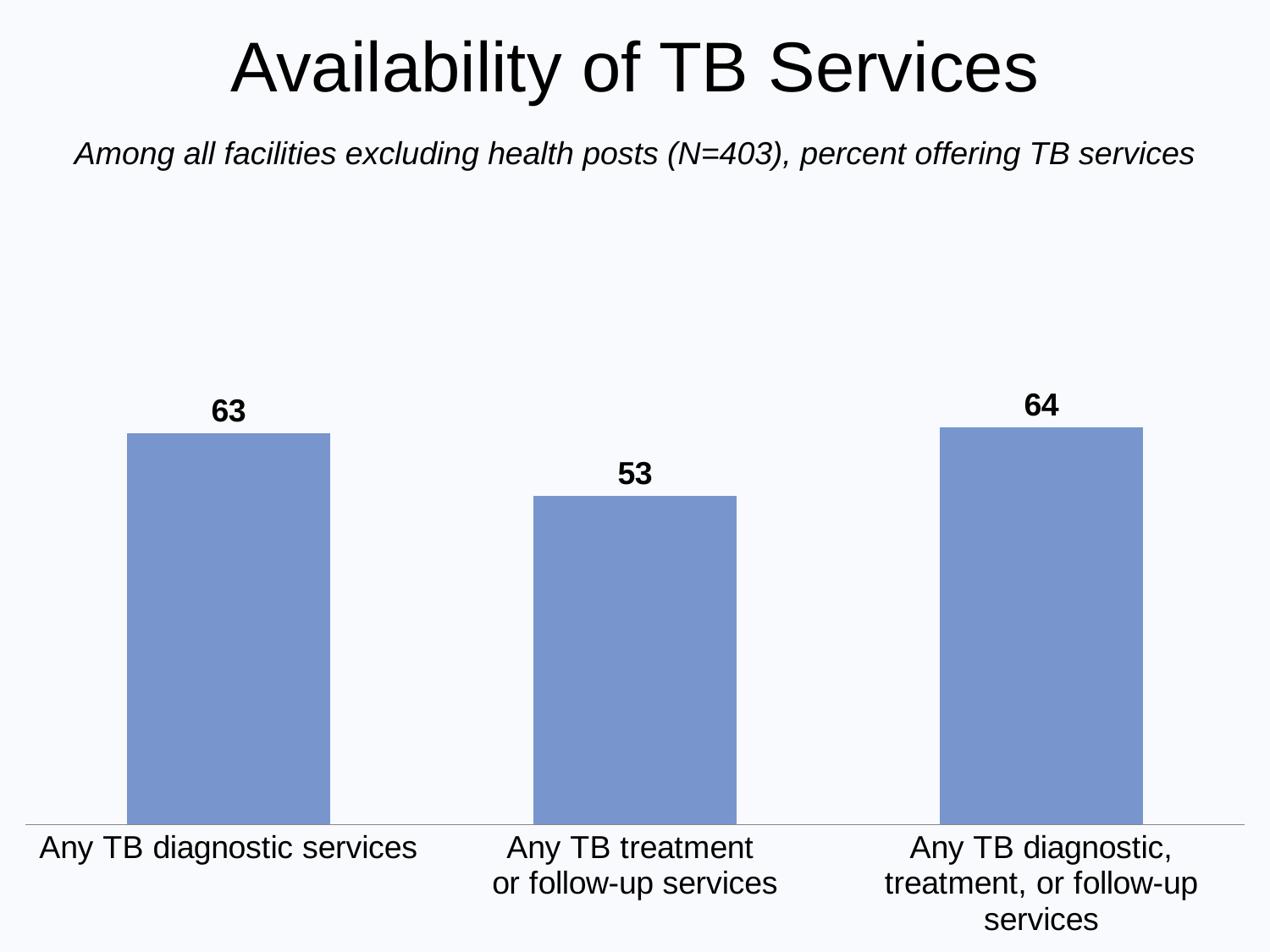

# Availability of TB Services
Among all facilities excluding health posts (N=403), percent offering TB services

### Chart

| Category | national average |
|---|---|
| Any TB diagnostic services | 63.0 |
| Any TB treatment
or follow-up services | 53.0 |
| Any TB diagnostic, treatment, or follow-up services | 64.0 |